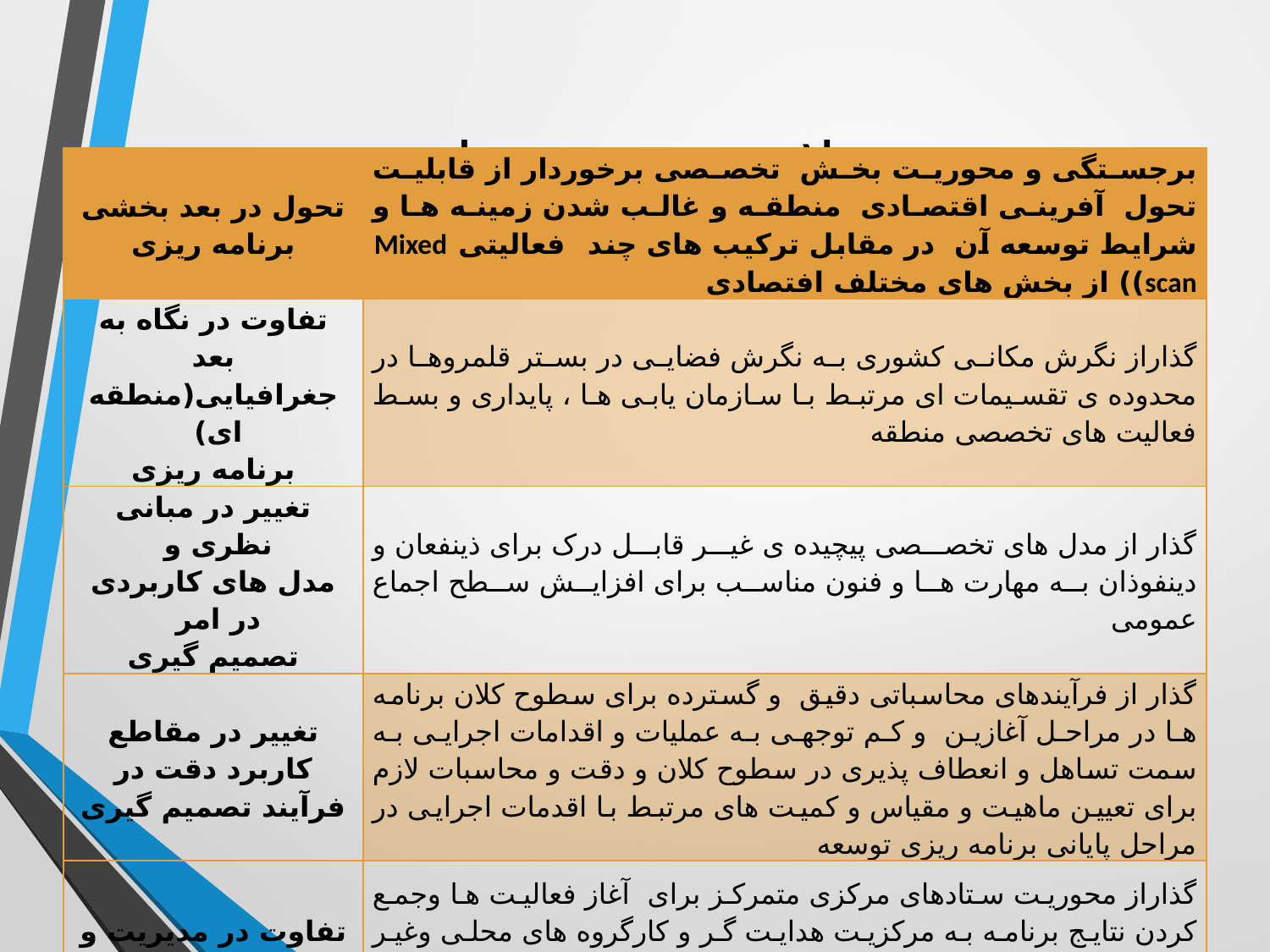

# تحـولات و تغییــــرات
| تحول در بعد بخشی برنامه ریزی | برجستگی و محوریت بخش تخصصی برخوردار از قابلیت تحول آفرینی اقتصادی منطقه و غالب شدن زمینه ها و شرایط توسعه آن در مقابل ترکیب های چند فعالیتی Mixed scan)) از بخش های مختلف افتصادی |
| --- | --- |
| تفاوت در نگاه به بعد جغرافیایی(منطقه ای) برنامه ریزی | گذاراز نگرش مکانی کشوری به نگرش فضایی در بستر قلمروها در محدوده ی تقسیمات ای مرتبط با سازمان یابی ها ، پایداری و بسط فعالیت های تخصصی منطقه |
| تغییر در مبانی نظری و مدل های کاربردی در امر تصمیم گیری | گذار از مدل های تخصصی پیچیده ی غیر قابل درک برای ذینفعان و دینفوذان به مهارت ها و فنون مناسب برای افزایش سطح اجماع عمومی |
| تغییر در مقاطع کاربرد دقت در فرآیند تصمیم گیری | گذار از فرآیندهای محاسباتی دقیق و گسترده برای سطوح کلان برنامه ها در مراحل آغازین و کم توجهی به عملیات و اقدامات اجرایی به سمت تساهل و انعطاف پذیری در سطوح کلان و دقت و محاسبات لازم برای تعیین ماهیت و مقیاس و کمیت های مرتبط با اقدمات اجرایی در مراحل پایانی برنامه ریزی توسعه |
| تفاوت در مدیریت و سازماندهی عملیات | گذاراز محوریت ستادهای مرکزی متمرکز برای آغاز فعالیت ها وجمع کردن نتایج برنامه به مرکزیت هدایت گر و کارگروه های محلی وغیر متمرکز آغازگر و جمع کننده فعالیت های تفضیلی برنامه ریزی مولفه های نظری، فنی و تشکیلاتی رویکرد نوین برنامه ریزی توسعه |